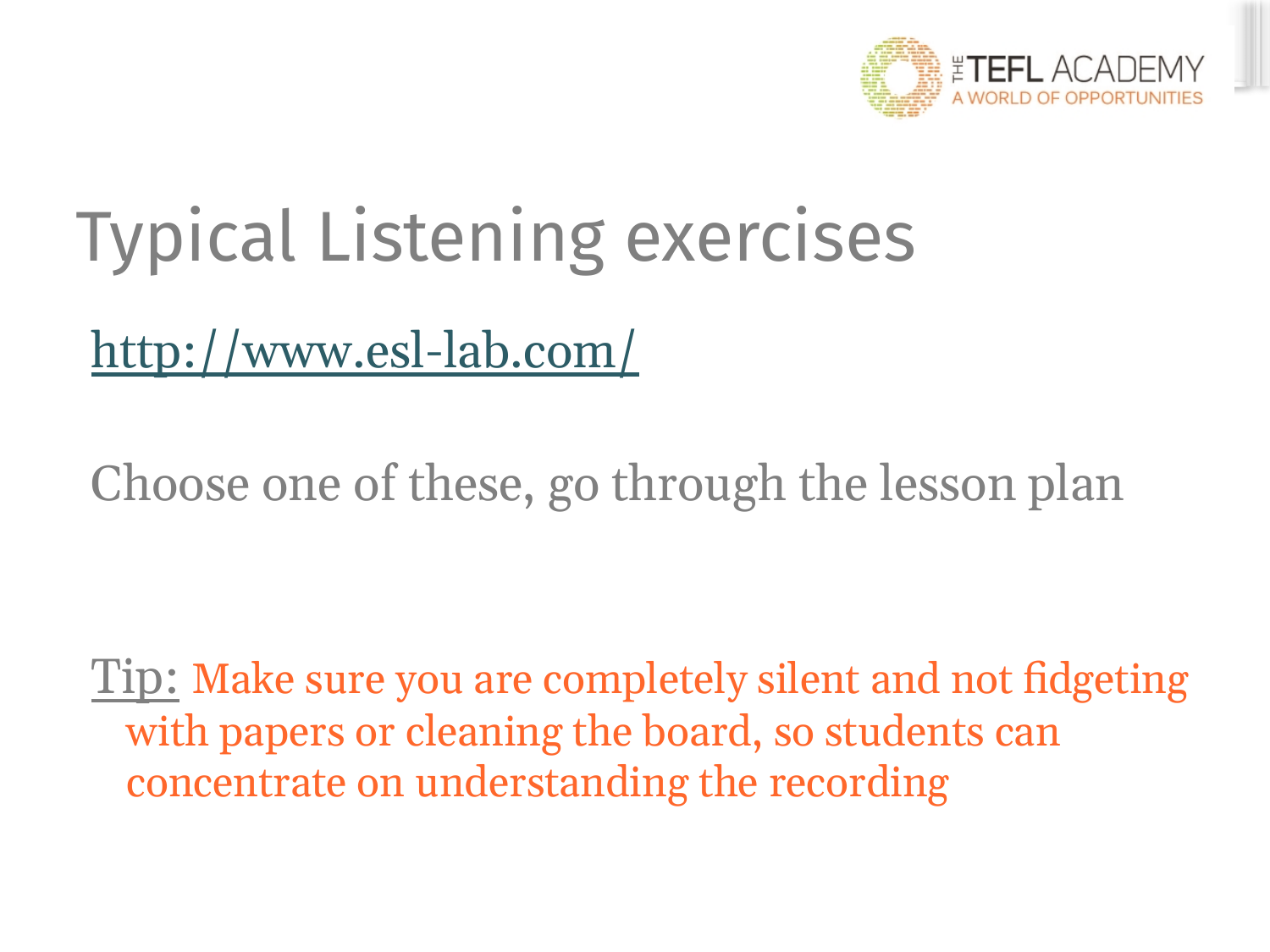

# Typical Listening exercises
http://www.esl-lab.com/

Choose one of these, go through the lesson plan

Tip: Make sure you are completely silent and not fidgeting with papers or cleaning the board, so students can concentrate on understanding the recording